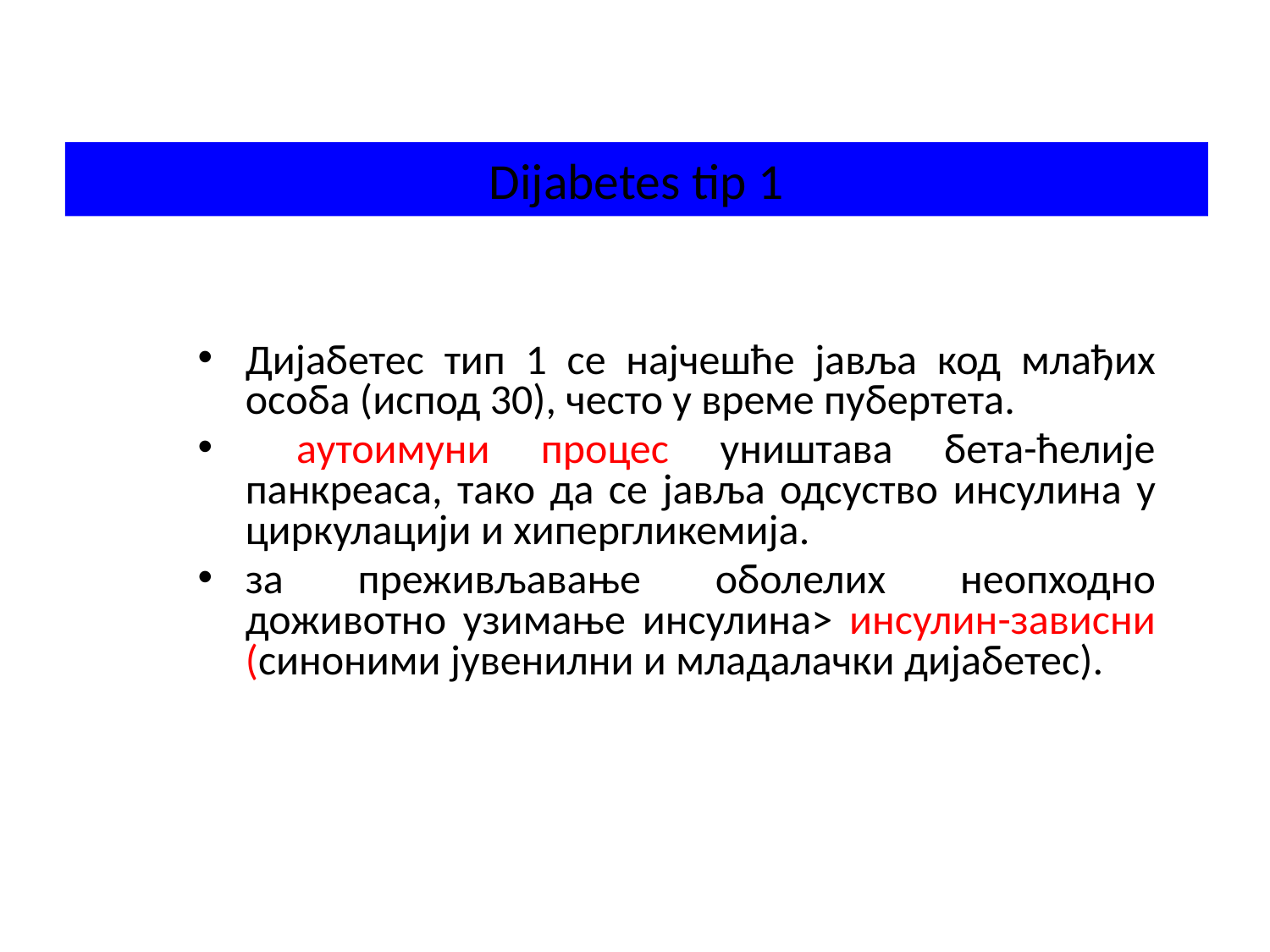

# Dijabetes tip 1

Дијабетес тип 1 се најчешће јавља код млађих особа (испод 30), често у време пубертета.
 аутоимуни процес уништава бета-ћелије панкреаса, тако да се јавља одсуство инсулина у циркулацији и хипергликемија.
за преживљавање оболелих неопходно доживотно узимање инсулина> инсулин-зависни (синоними јувенилни и младалачки дијабетес).